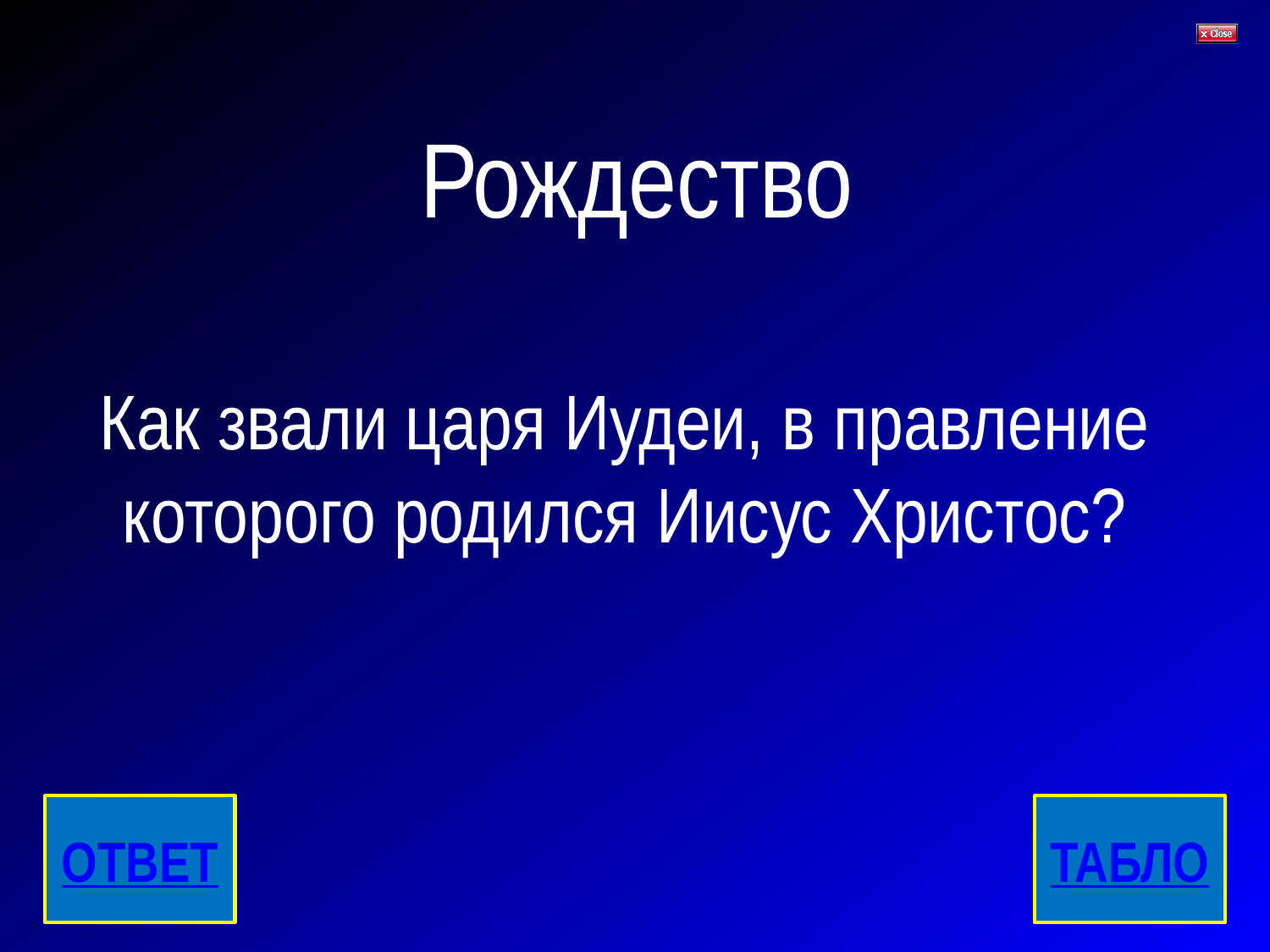

# Рождество

Как звали царя Иудеи, в правление которого родился Иисус Христос?
ОТВЕТ
ТАБЛО